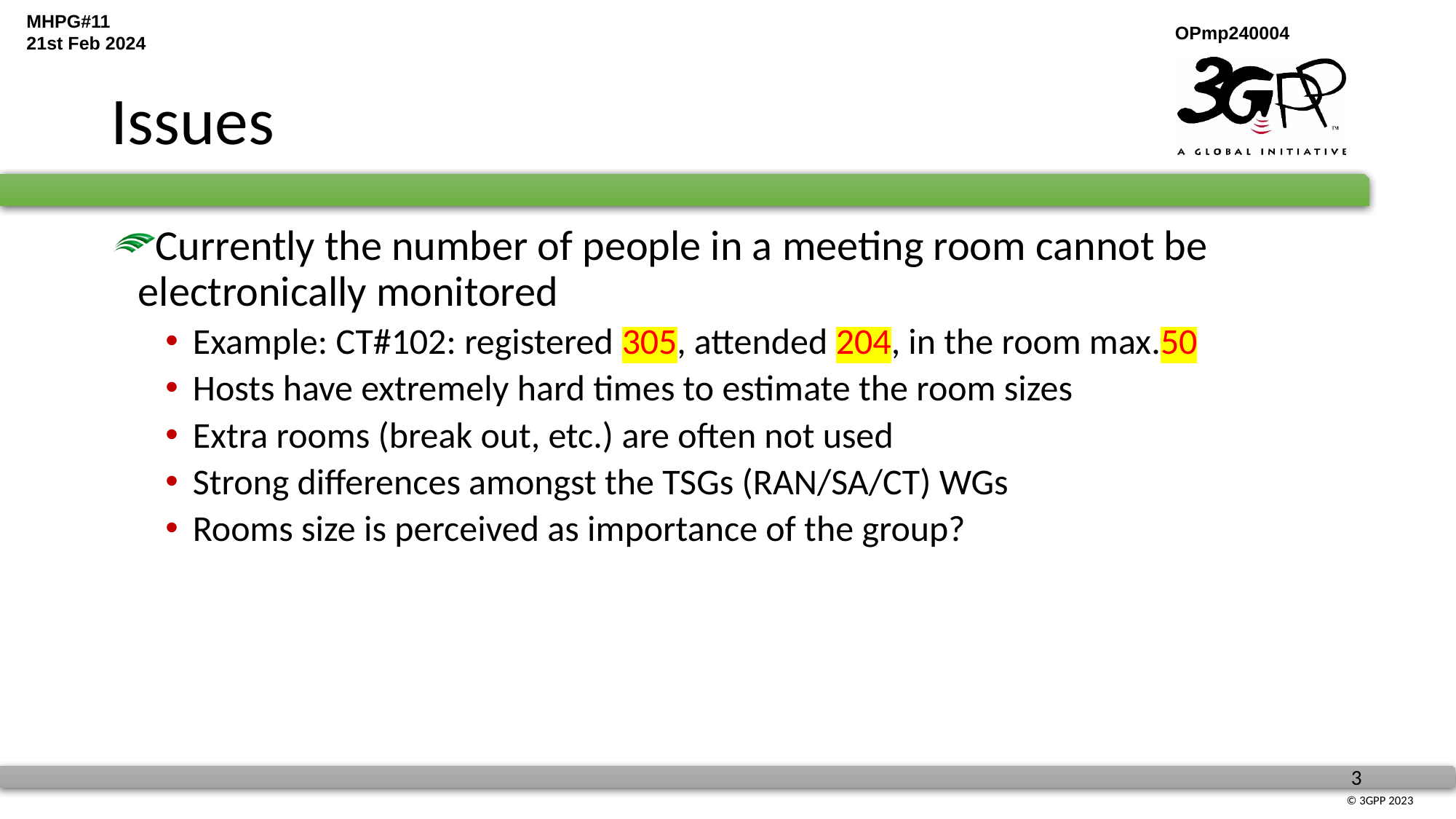

# Issues
Currently the number of people in a meeting room cannot be electronically monitored
Example: CT#102: registered 305, attended 204, in the room max.50
Hosts have extremely hard times to estimate the room sizes
Extra rooms (break out, etc.) are often not used
Strong differences amongst the TSGs (RAN/SA/CT) WGs
Rooms size is perceived as importance of the group?